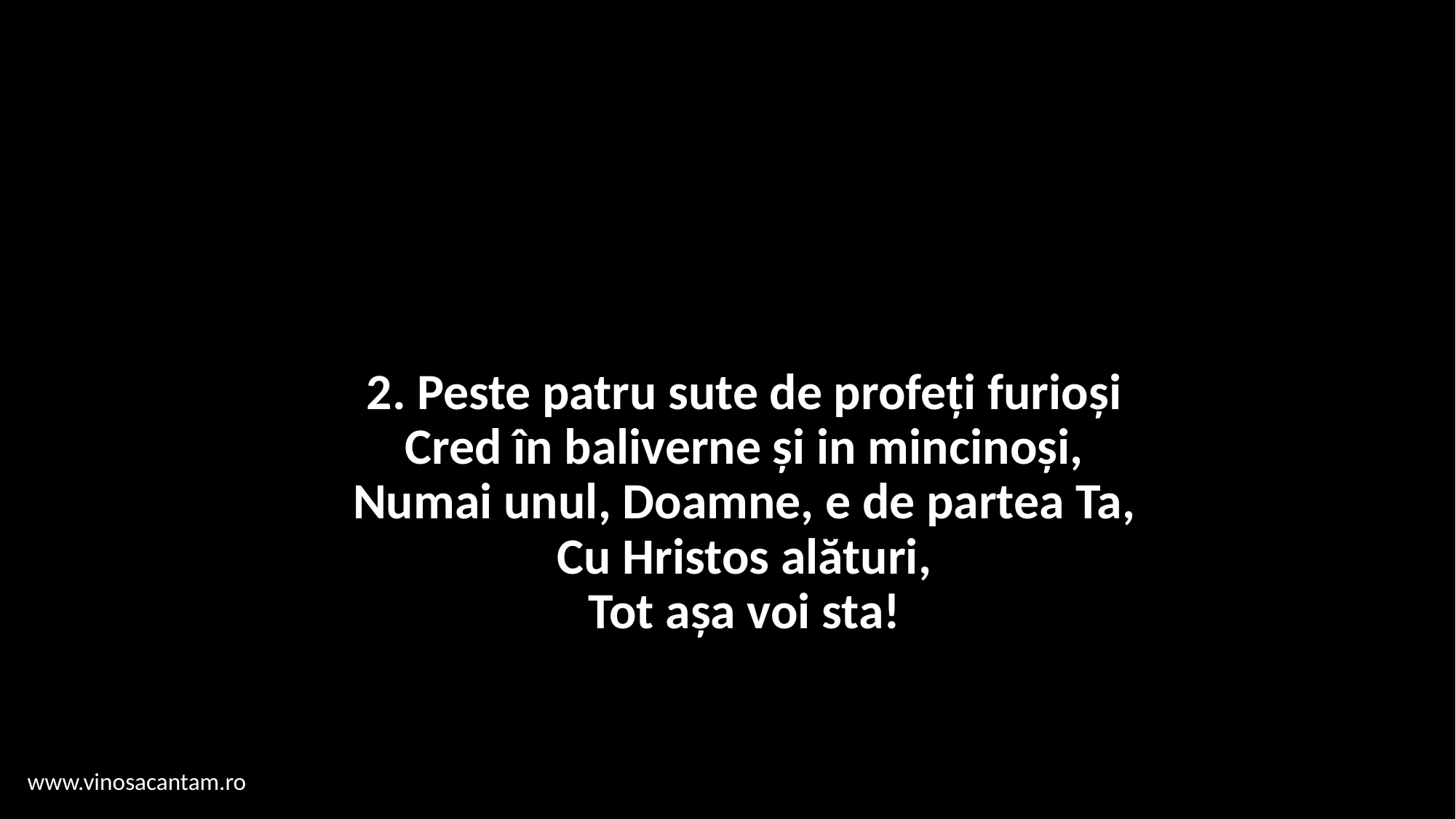

# 2. Peste patru sute de profeți furioși Cred în baliverne și in mincinoși, Numai unul, Doamne, e de partea Ta, Cu Hristos alături, Tot așa voi sta!
www.vinosacantam.ro